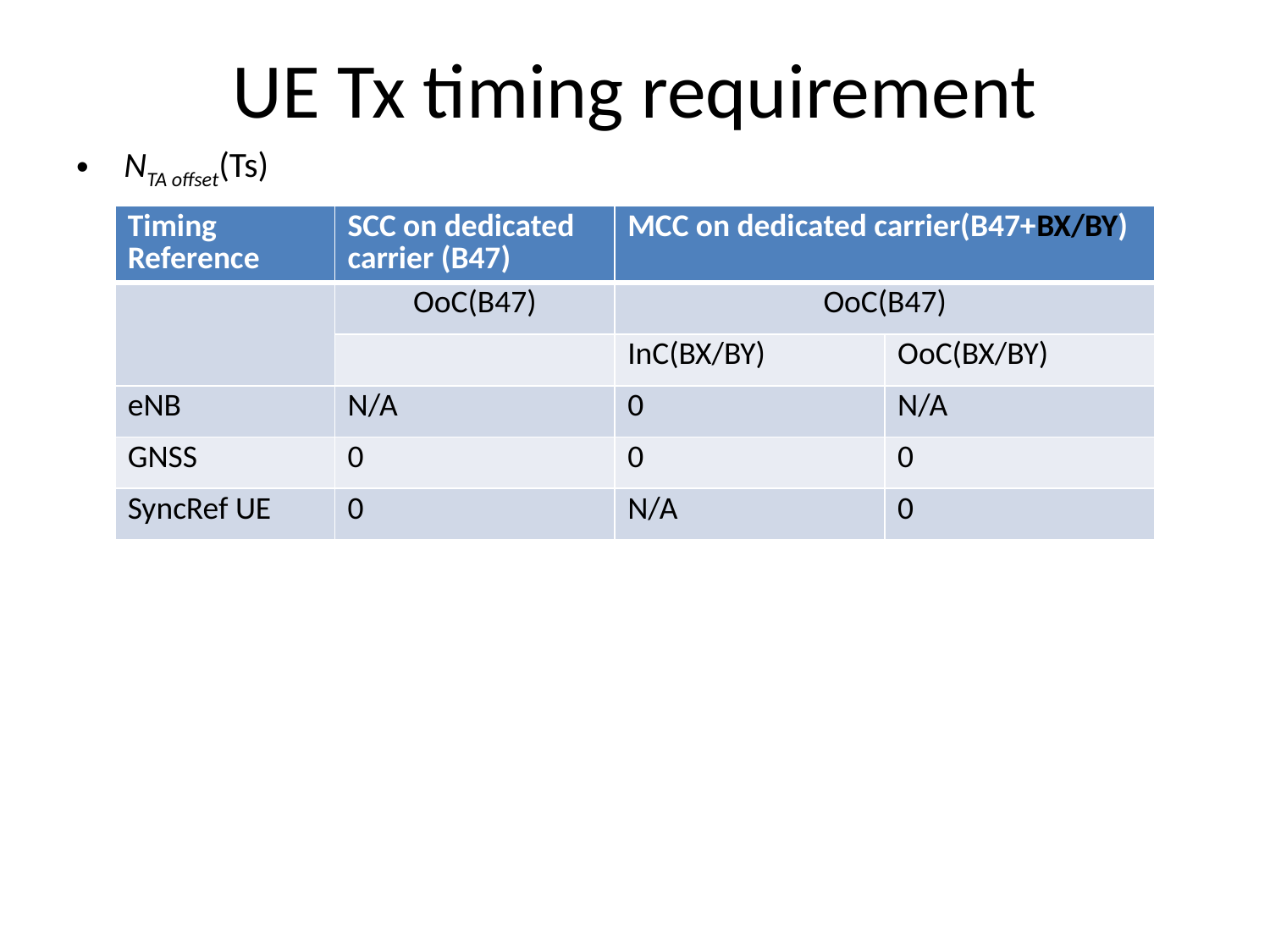

# UE Tx timing requirement
NTA offset(Ts)

Proposal : Rel-14 V2X UE Tx timing requirements are specified based on the above scenarios.

| Timing Reference | SCC on dedicated carrier (B47) | MCC on dedicated carrier(B47+BX/BY) |  |
| --- | --- | --- | --- |
|  | OoC(B47) | OoC(B47) |  |
|  |  | InC(BX/BY) | OoC(BX/BY) |
| eNB | N/A | 0 | N/A |
| GNSS | 0 | 0 | 0 |
| SyncRef UE | 0 | N/A | 0 |